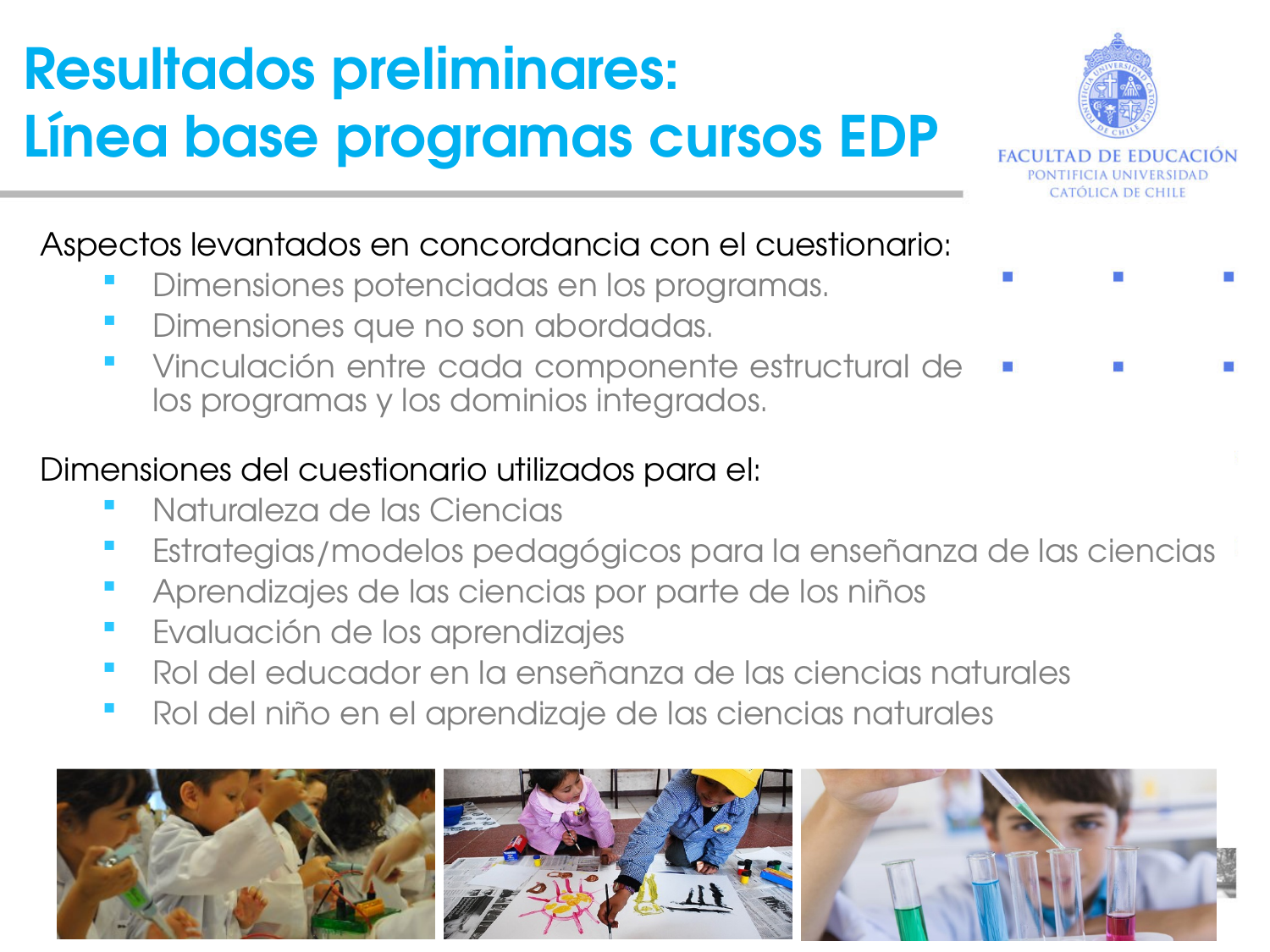

Resultados preliminares:
Línea base programas cursos EDP
Aspectos levantados en concordancia con el cuestionario:
Dimensiones potenciadas en los programas.
Dimensiones que no son abordadas.
Vinculación entre cada componente estructural de los programas y los dominios integrados.
Dimensiones del cuestionario utilizados para el:
Naturaleza de las Ciencias
Estrategias/modelos pedagógicos para la enseñanza de las ciencias
Aprendizajes de las ciencias por parte de los niños
Evaluación de los aprendizajes
Rol del educador en la enseñanza de las ciencias naturales
Rol del niño en el aprendizaje de las ciencias naturales